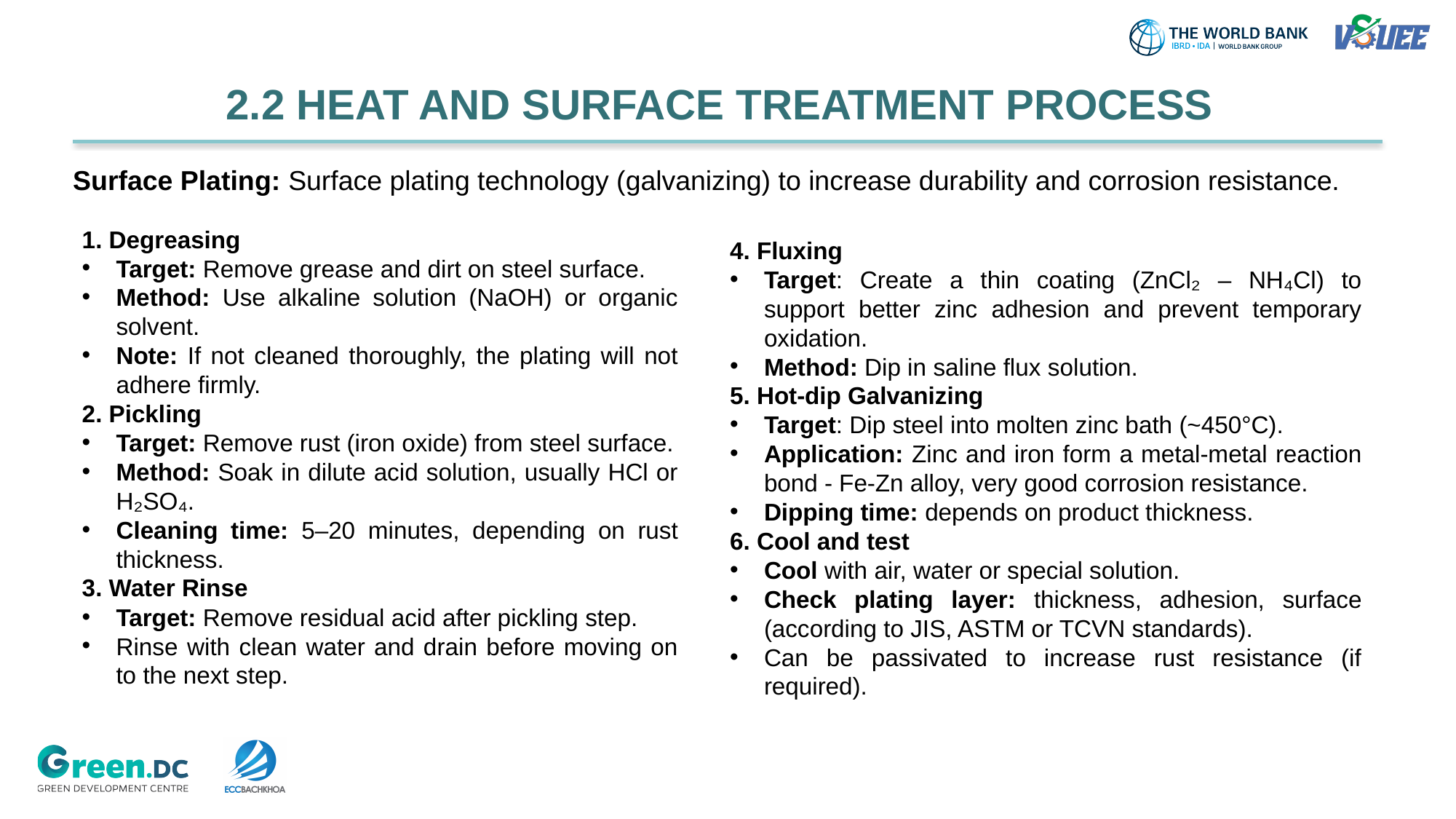

2.2 HEAT AND SURFACE TREATMENT PROCESS
Surface Plating: Surface plating technology (galvanizing) to increase durability and corrosion resistance.

1. Degreasing
Target: Remove grease and dirt on steel surface.
Method: Use alkaline solution (NaOH) or organic solvent.
Note: If not cleaned thoroughly, the plating will not adhere firmly.
2. Pickling
Target: Remove rust (iron oxide) from steel surface.
Method: Soak in dilute acid solution, usually HCl or H₂SO₄.
Cleaning time: 5–20 minutes, depending on rust thickness.
3. Water Rinse
Target: Remove residual acid after pickling step.
Rinse with clean water and drain before moving on to the next step.

4. Fluxing
Target: Create a thin coating (ZnCl₂ – NH₄Cl) to support better zinc adhesion and prevent temporary oxidation.
Method: Dip in saline flux solution.
5. Hot-dip Galvanizing
Target: Dip steel into molten zinc bath (~450°C).
Application: Zinc and iron form a metal-metal reaction bond - Fe-Zn alloy, very good corrosion resistance.
Dipping time: depends on product thickness.
6. Cool and test
Cool with air, water or special solution.
Check plating layer: thickness, adhesion, surface (according to JIS, ASTM or TCVN standards).
Can be passivated to increase rust resistance (if required).